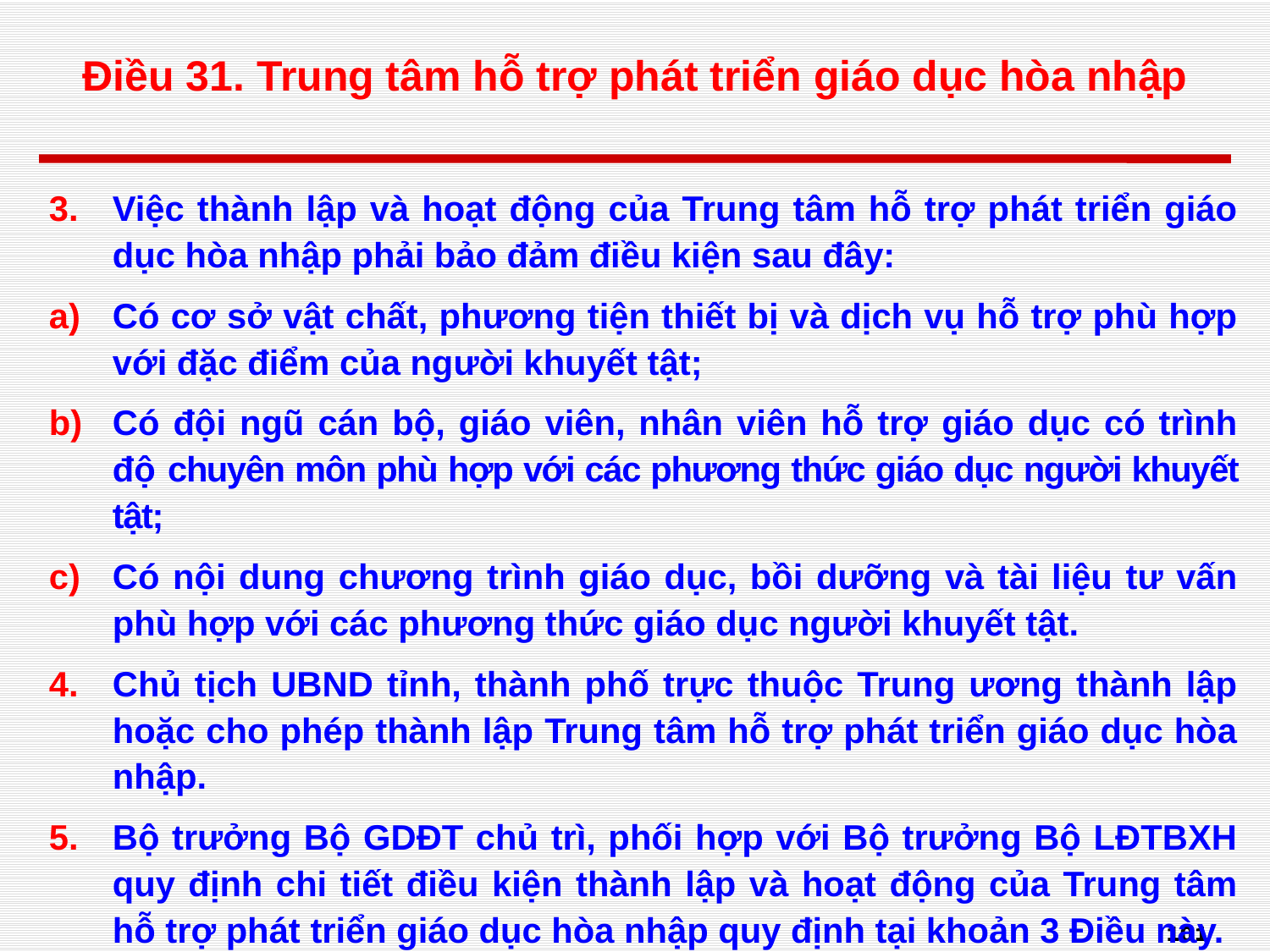

# Điều 31. Trung tâm hỗ trợ phát triển giáo dục hòa nhập
Việc thành lập và hoạt động của Trung tâm hỗ trợ phát triển giáo dục hòa nhập phải bảo đảm điều kiện sau đây:
Có cơ sở vật chất, phương tiện thiết bị và dịch vụ hỗ trợ phù hợp với đặc điểm của người khuyết tật;
Có đội ngũ cán bộ, giáo viên, nhân viên hỗ trợ giáo dục có trình độ chuyên môn phù hợp với các phương thức giáo dục người khuyết tật;
Có nội dung chương trình giáo dục, bồi dưỡng và tài liệu tư vấn phù hợp với các phương thức giáo dục người khuyết tật.
Chủ tịch UBND tỉnh, thành phố trực thuộc Trung ương thành lập hoặc cho phép thành lập Trung tâm hỗ trợ phát triển giáo dục hòa nhập.
Bộ trưởng Bộ GDĐT chủ trì, phối hợp với Bộ trưởng Bộ LĐTBXH quy định chi tiết điều kiện thành lập và hoạt động của Trung tâm hỗ trợ phát triển giáo dục hòa nhập quy định tại khoản 3 Điều này.